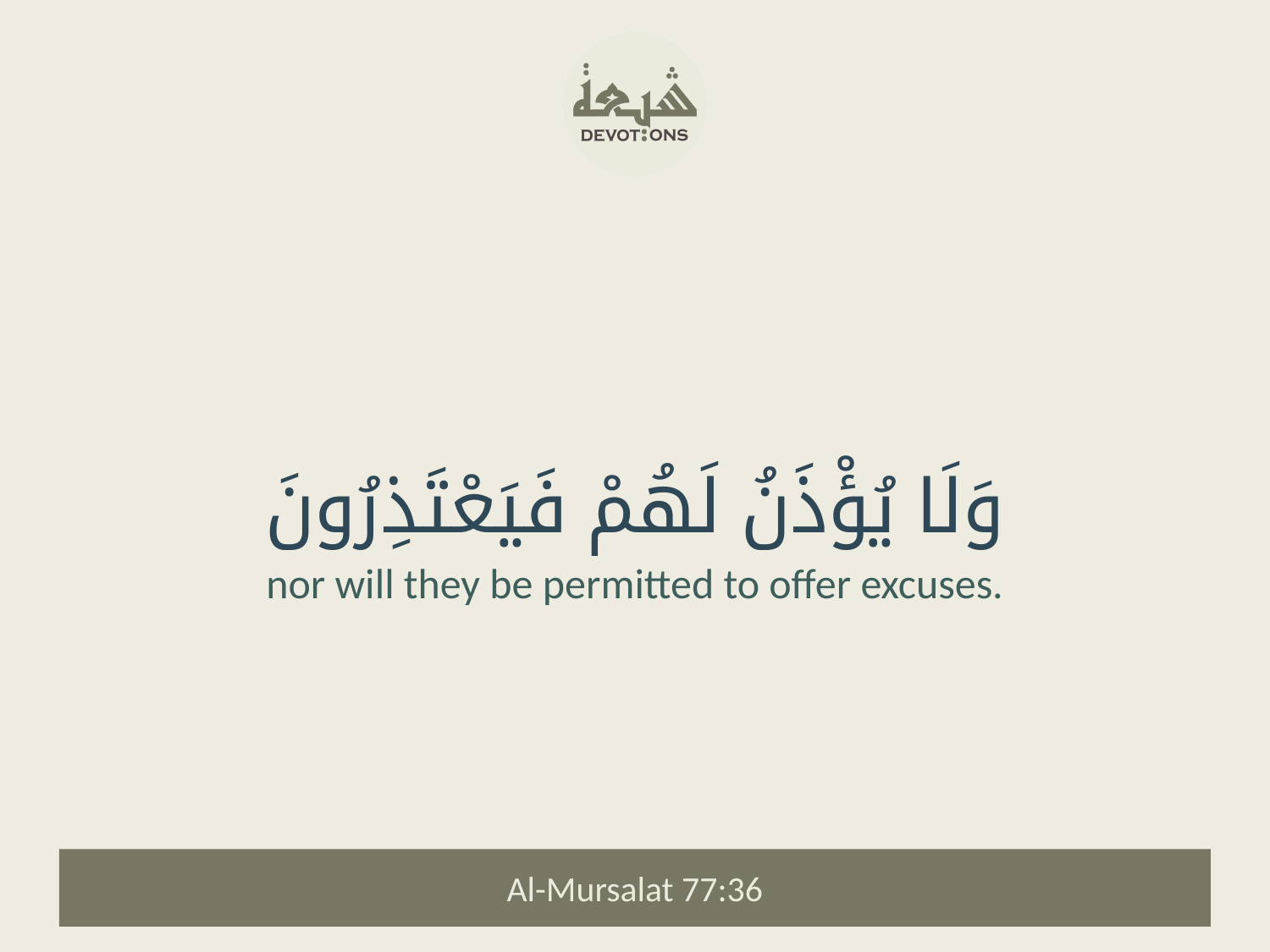

وَلَا يُؤْذَنُ لَهُمْ فَيَعْتَذِرُونَ
nor will they be permitted to offer excuses.
Al-Mursalat 77:36